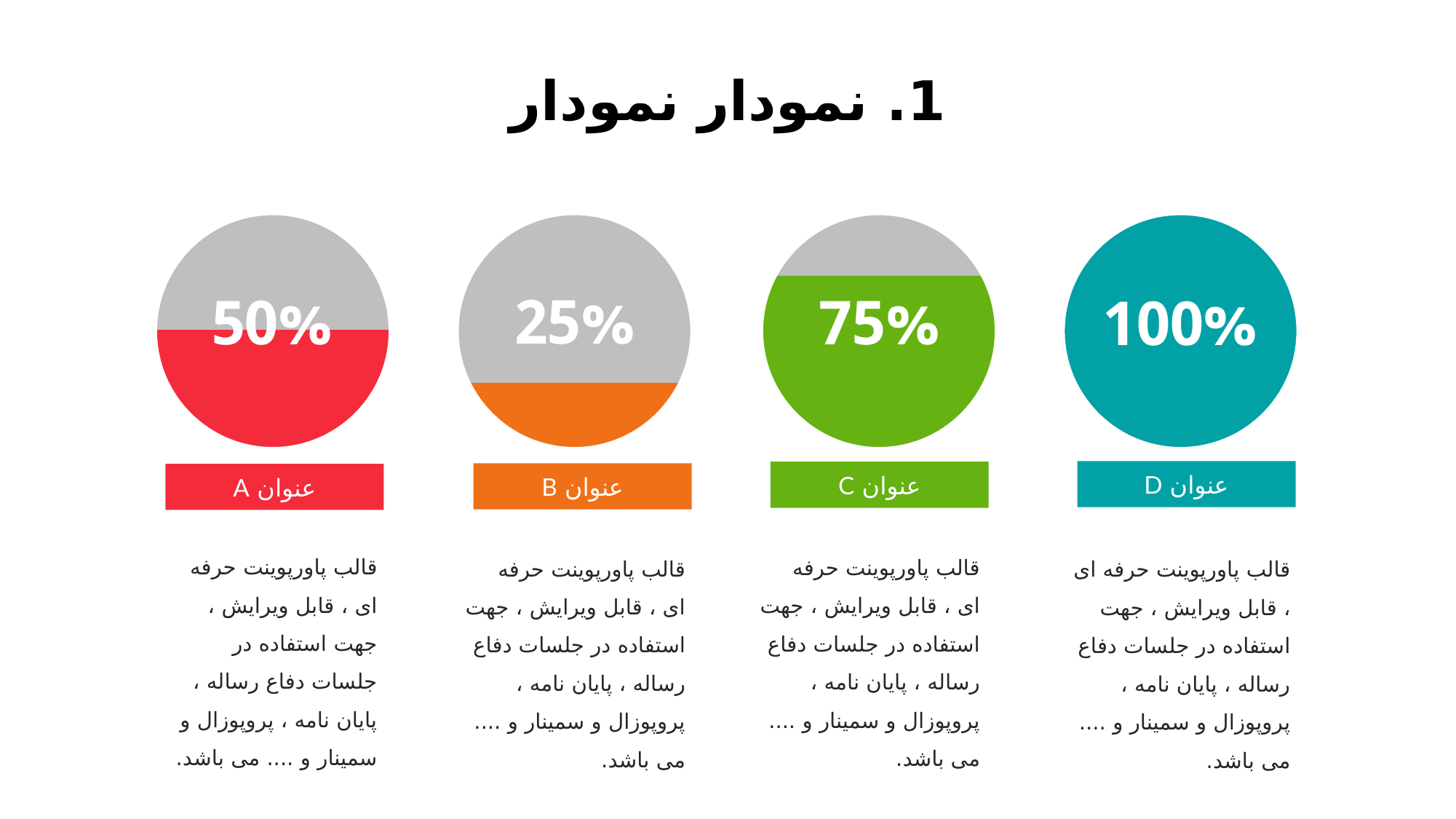

# 1. نمودار نمودار

25%
50%
75%
100%

عنوان D
عنوان C
عنوان B
عنوان A
قالب پاورپوينت حرفه ای ، قابل ویرایش ، جهت استفاده در جلسات دفاع رساله ، پایان نامه ، پروپوزال و سمینار و .... می باشد.
قالب پاورپوينت حرفه ای ، قابل ویرایش ، جهت استفاده در جلسات دفاع رساله ، پایان نامه ، پروپوزال و سمینار و .... می باشد.
قالب پاورپوينت حرفه ای ، قابل ویرایش ، جهت استفاده در جلسات دفاع رساله ، پایان نامه ، پروپوزال و سمینار و .... می باشد.
قالب پاورپوينت حرفه ای ، قابل ویرایش ، جهت استفاده در جلسات دفاع رساله ، پایان نامه ، پروپوزال و سمینار و .... می باشد.